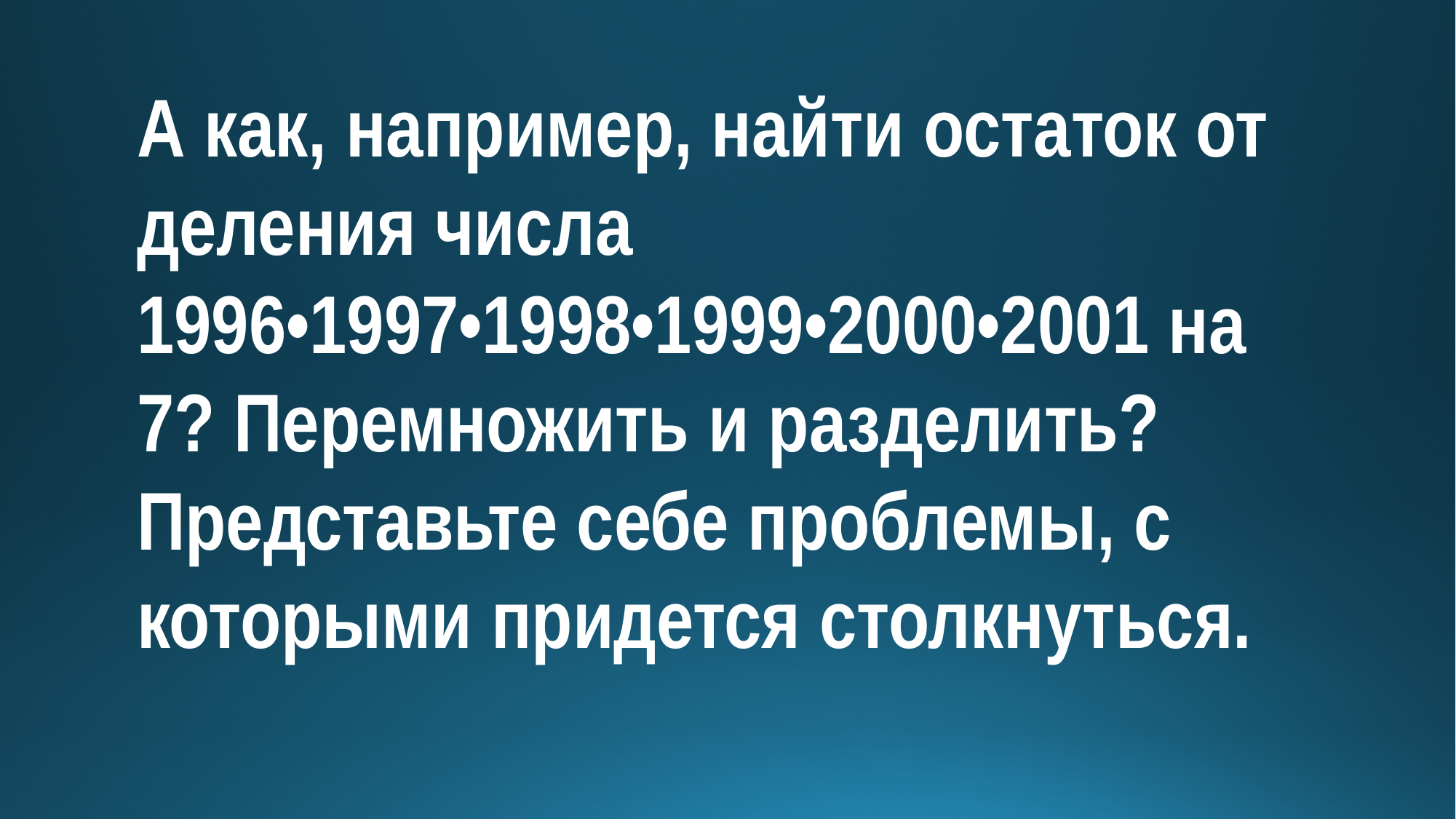

А как, например, найти остаток от деления числа 1996•1997•1998•1999•2000•2001 на 7? Перемножить и разделить? Представьте себе проблемы, с которыми придется столкнуться.